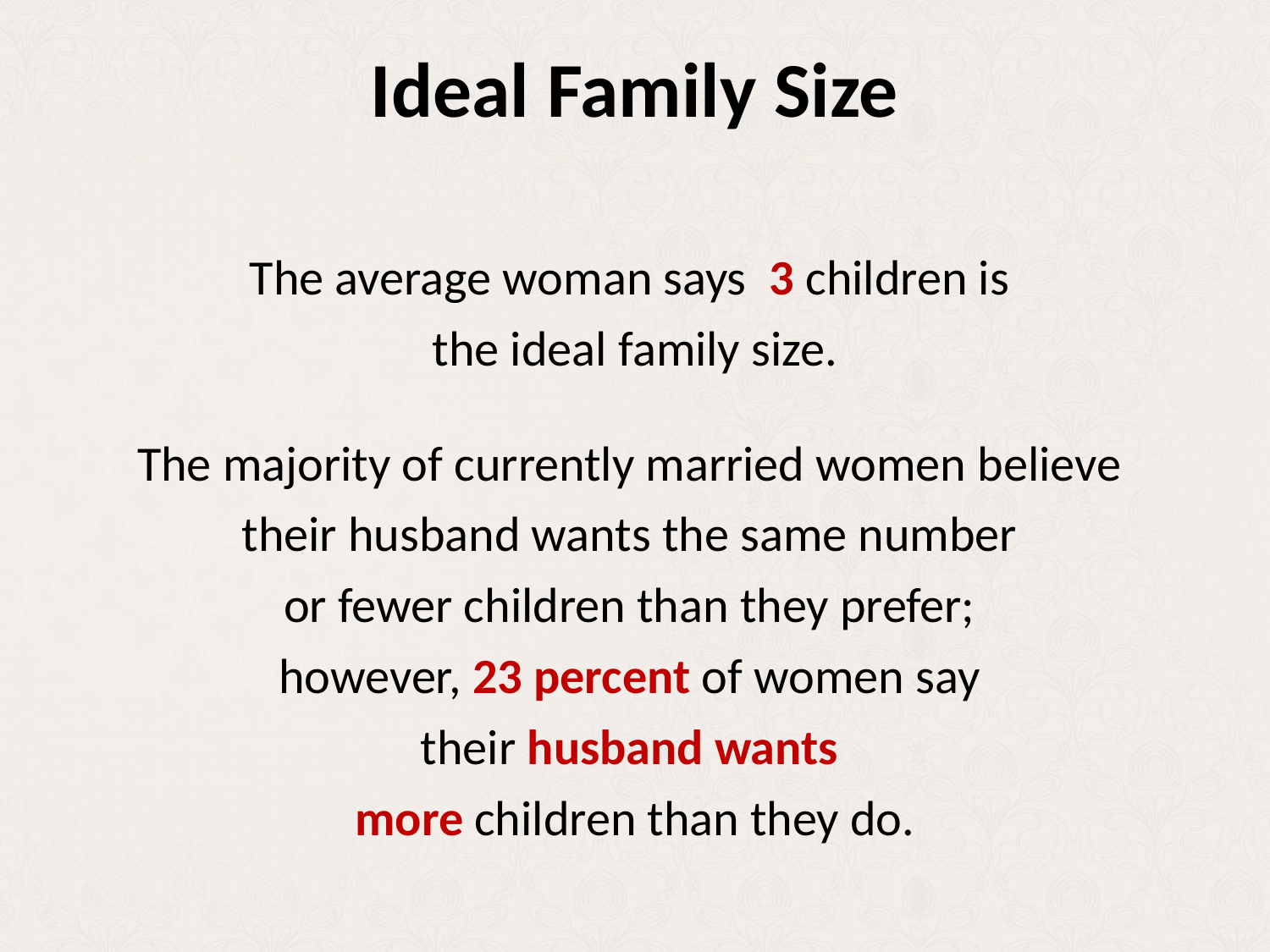

# Ideal Family Size
The average woman says  3 children is
the ideal family size.

The majority of currently married women believe
their husband wants the same number
or fewer children than they prefer;
however, 23 percent of women say
their husband wants
more children than they do.